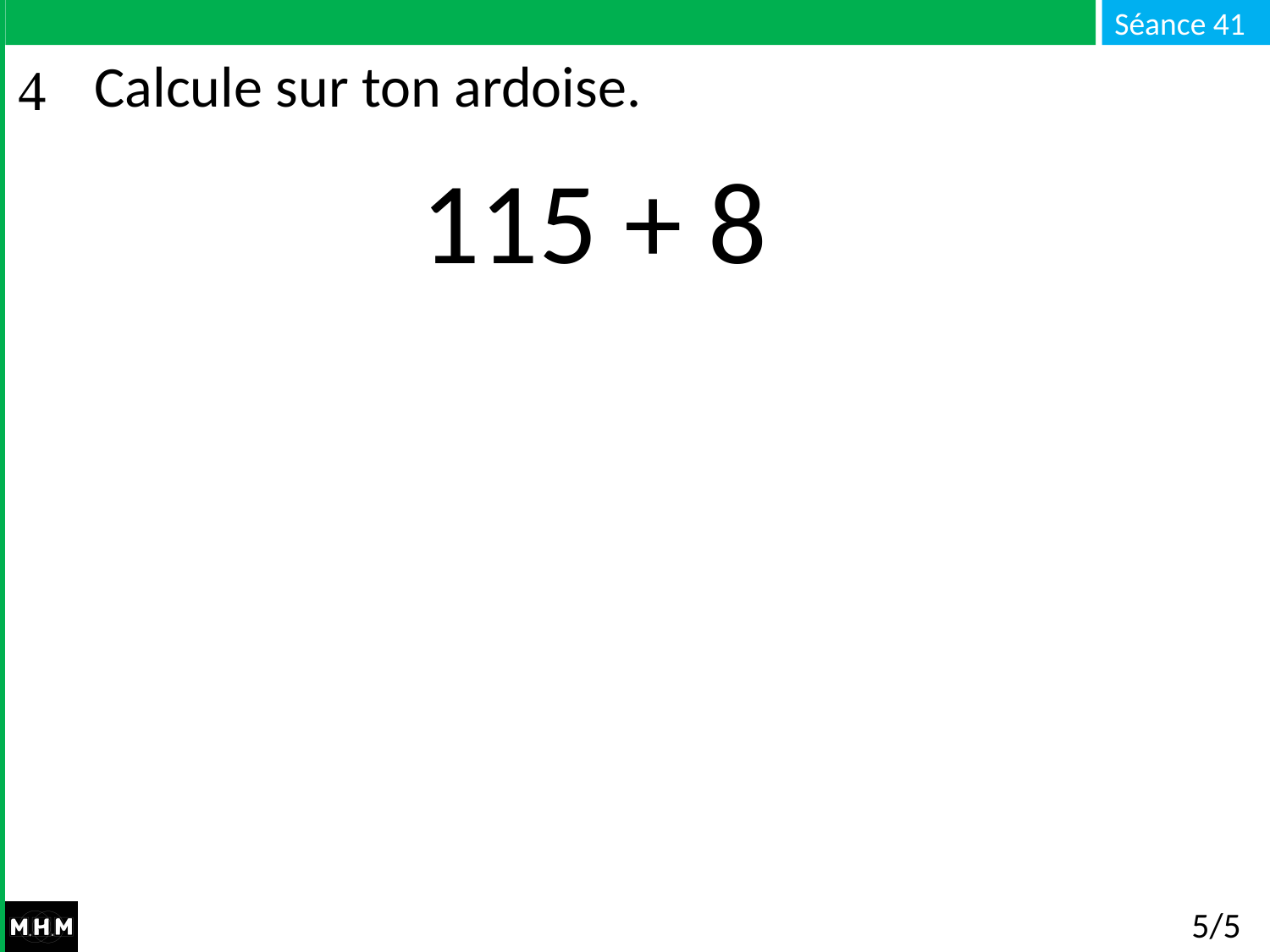

# Calcule sur ton ardoise.
115 + 8
5/5